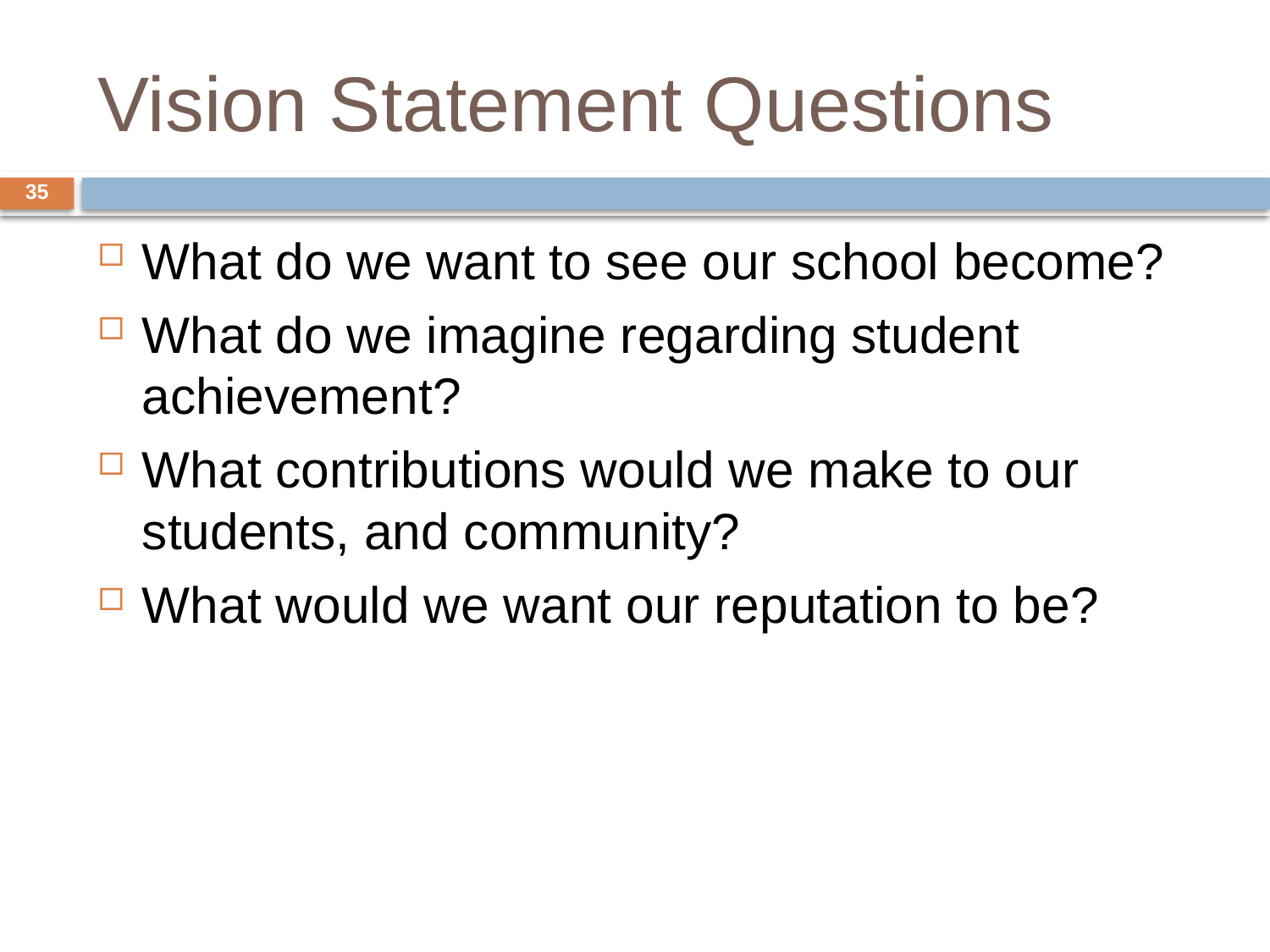

# Vision Statement Questions
35
What do we want to see our school become?
What do we imagine regarding student achievement?
What contributions would we make to our students, and community?
What would we want our reputation to be?